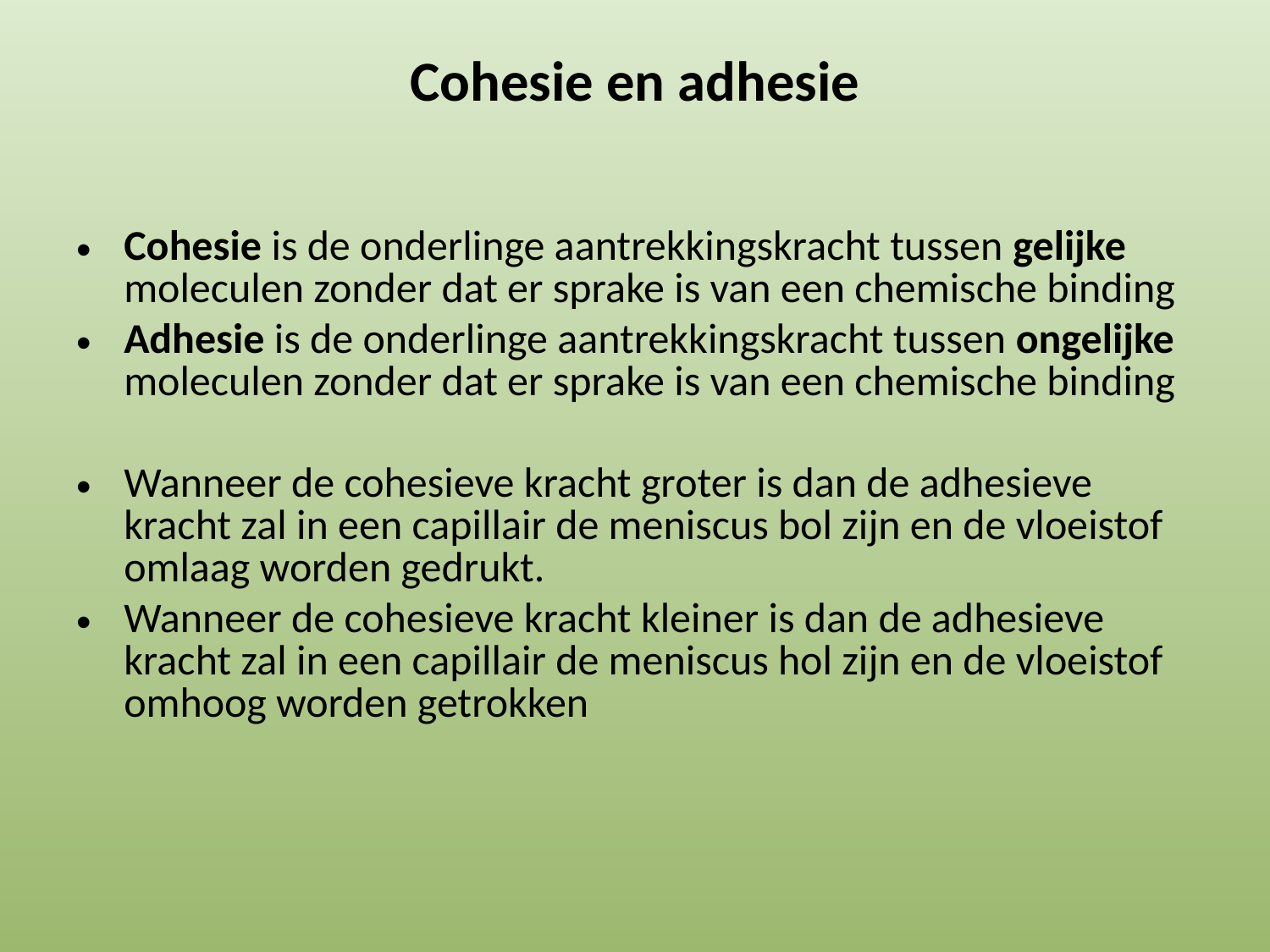

# Cohesie en adhesie
Cohesie is de onderlinge aantrekkingskracht tussen gelijke moleculen zonder dat er sprake is van een chemische binding
Adhesie is de onderlinge aantrekkingskracht tussen ongelijke moleculen zonder dat er sprake is van een chemische binding

Wanneer de cohesieve kracht groter is dan de adhesieve kracht zal in een capillair de meniscus bol zijn en de vloeistof omlaag worden gedrukt.
Wanneer de cohesieve kracht kleiner is dan de adhesieve kracht zal in een capillair de meniscus hol zijn en de vloeistof omhoog worden getrokken